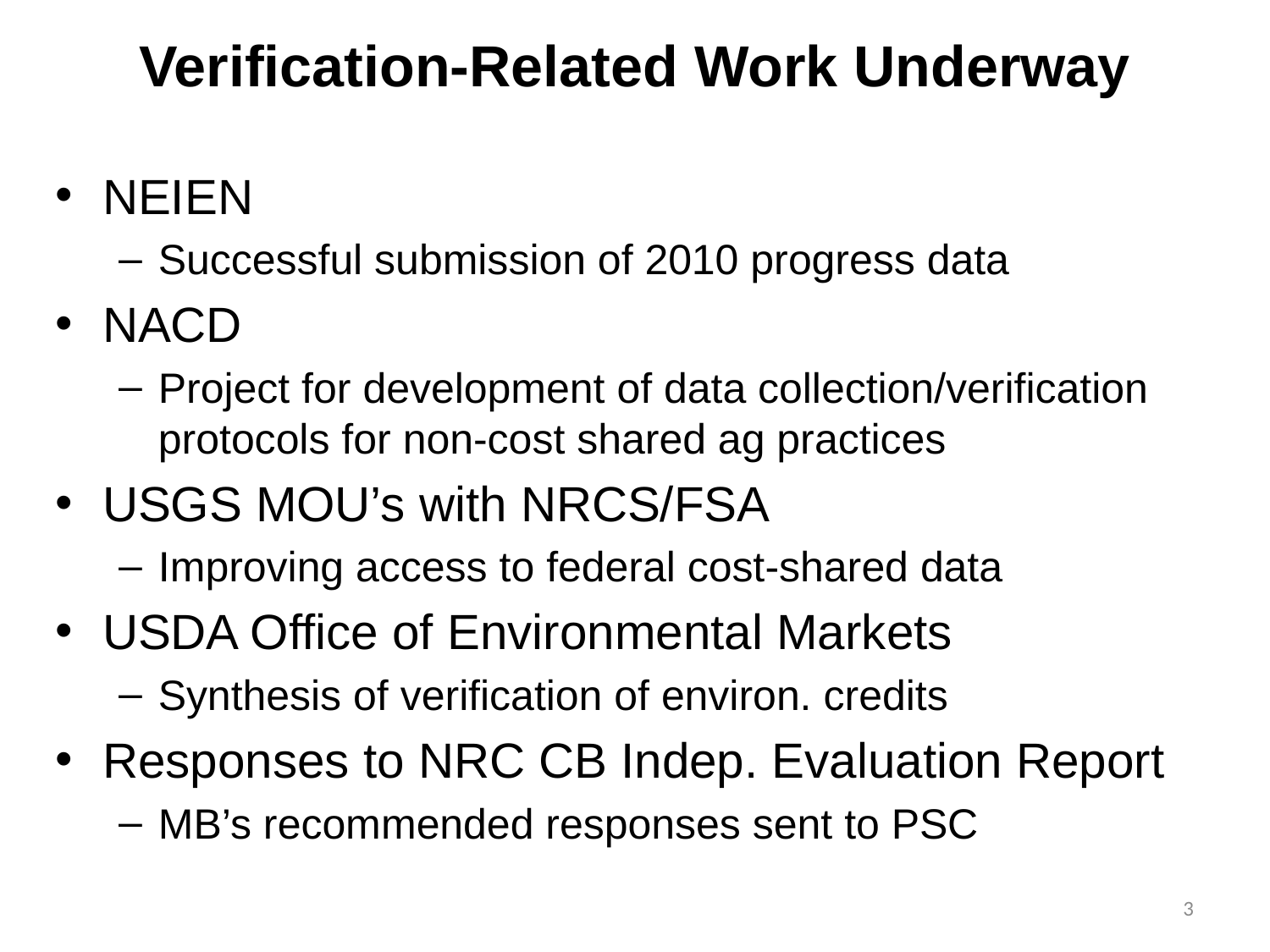

# Verification-Related Work Underway
NEIEN
Successful submission of 2010 progress data
NACD
Project for development of data collection/verification protocols for non-cost shared ag practices
USGS MOU’s with NRCS/FSA
Improving access to federal cost-shared data
USDA Office of Environmental Markets
Synthesis of verification of environ. credits
Responses to NRC CB Indep. Evaluation Report
MB’s recommended responses sent to PSC
3